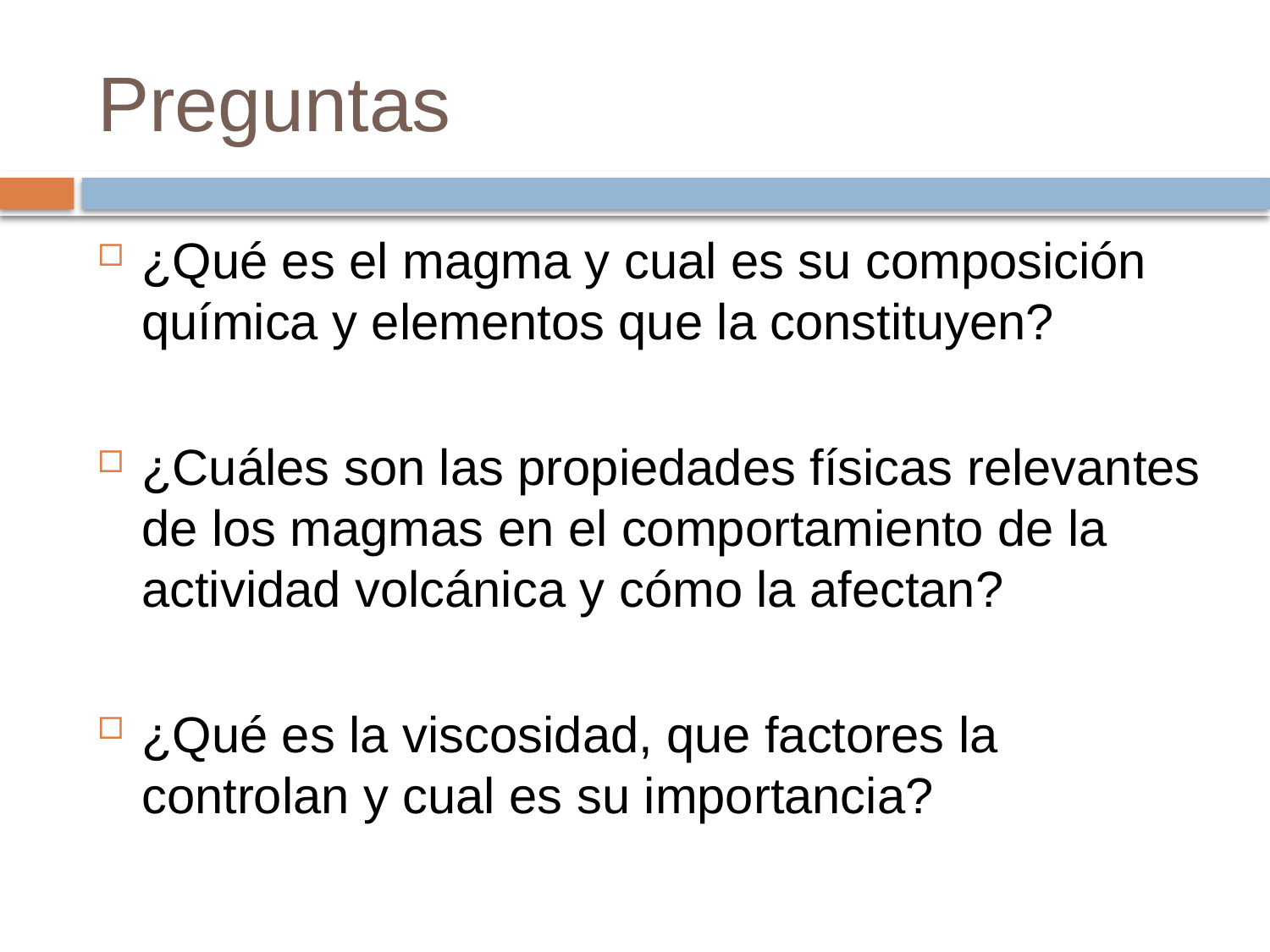

# Preguntas
¿Qué es el magma y cual es su composición química y elementos que la constituyen?

¿Cuáles son las propiedades físicas relevantes de los magmas en el comportamiento de la actividad volcánica y cómo la afectan?

¿Qué es la viscosidad, que factores la controlan y cual es su importancia?